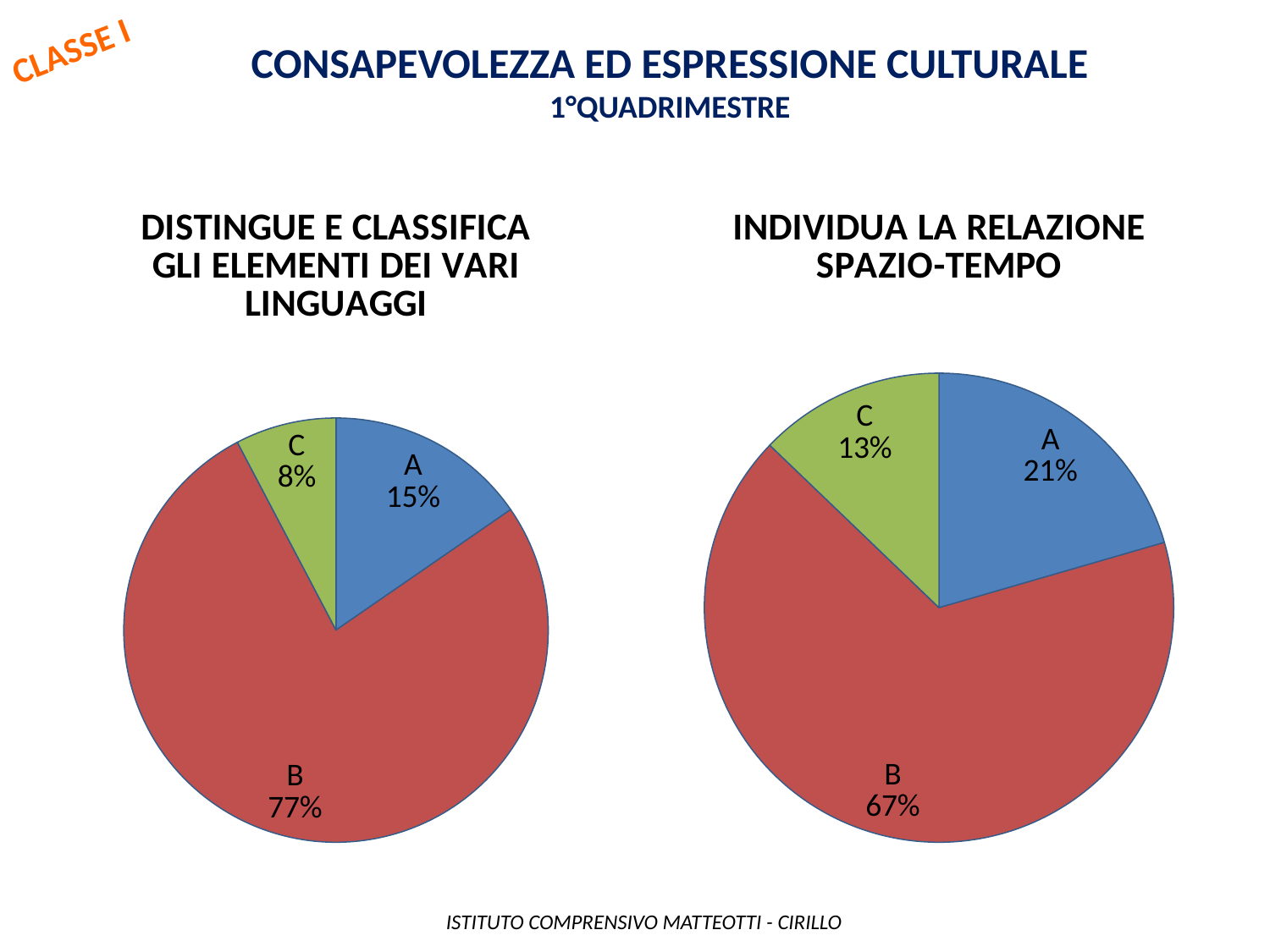

CLASSE I
Consapevolezza ed espressione culturale
1°QUADRIMESTRE

### Chart: DISTINGUE E CLASSIFICA GLI ELEMENTI DEI VARI LINGUAGGI

| Category |  |
|---|---|
| A | 6.0 |
| B | 30.0 |
| C | 3.0 |
| D | 0.0 |

### Chart: INDIVIDUA LA RELAZIONE SPAZIO-TEMPO

| Category |  |
|---|---|
| A | 8.0 |
| B | 26.0 |
| C | 5.0 |
| D | 0.0 |
 ISTITUTO COMPRENSIVO MATTEOTTI - CIRILLO